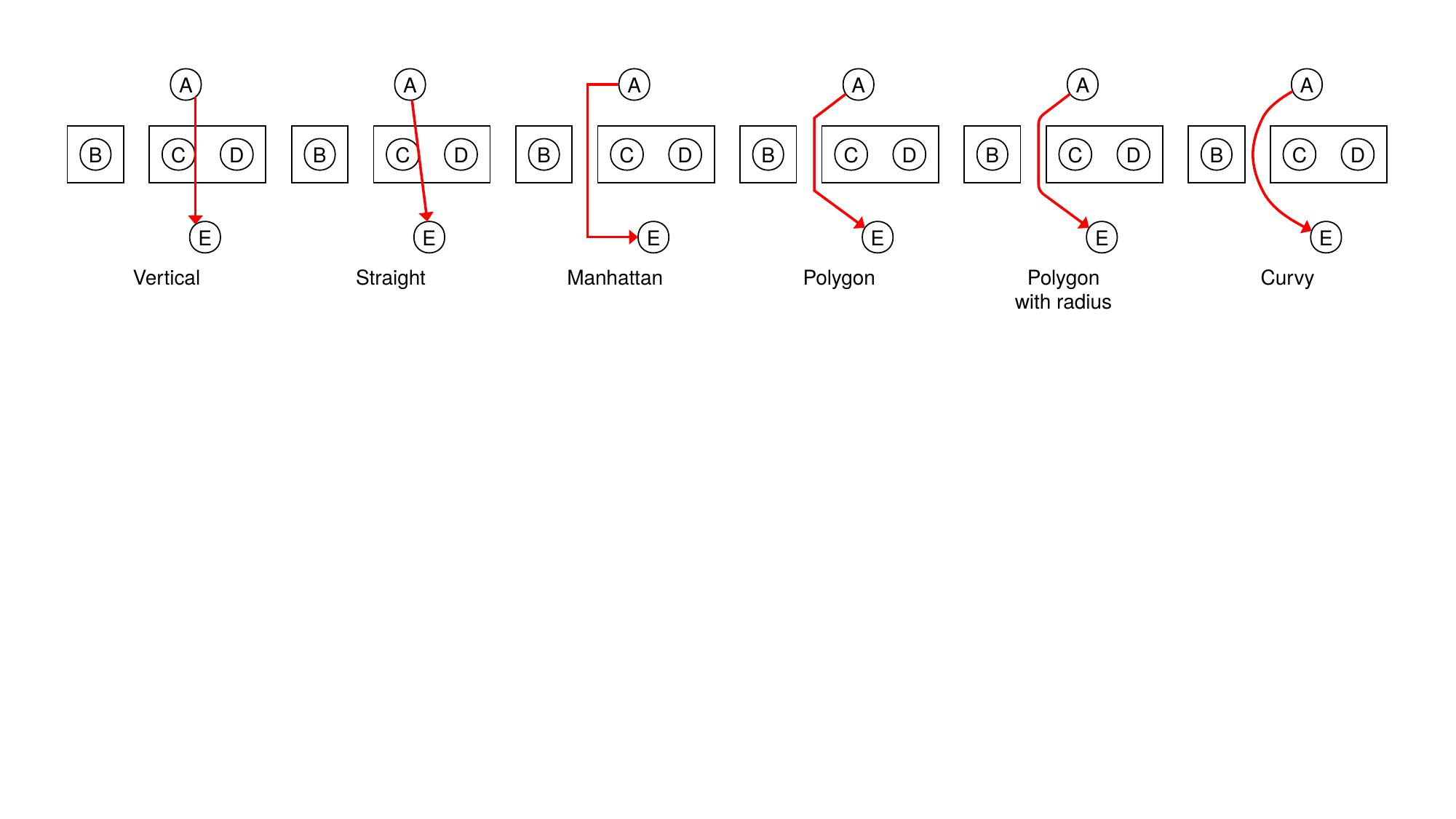

A
A
A
A
A
A

B
C
D
B
C
D
B
C
D
B
C
D
B
C
D
B
C
D

E
E
E
E
E
E
Vertical
Straight
Manhattan
Polygon
Polygon
with radius
Curvy